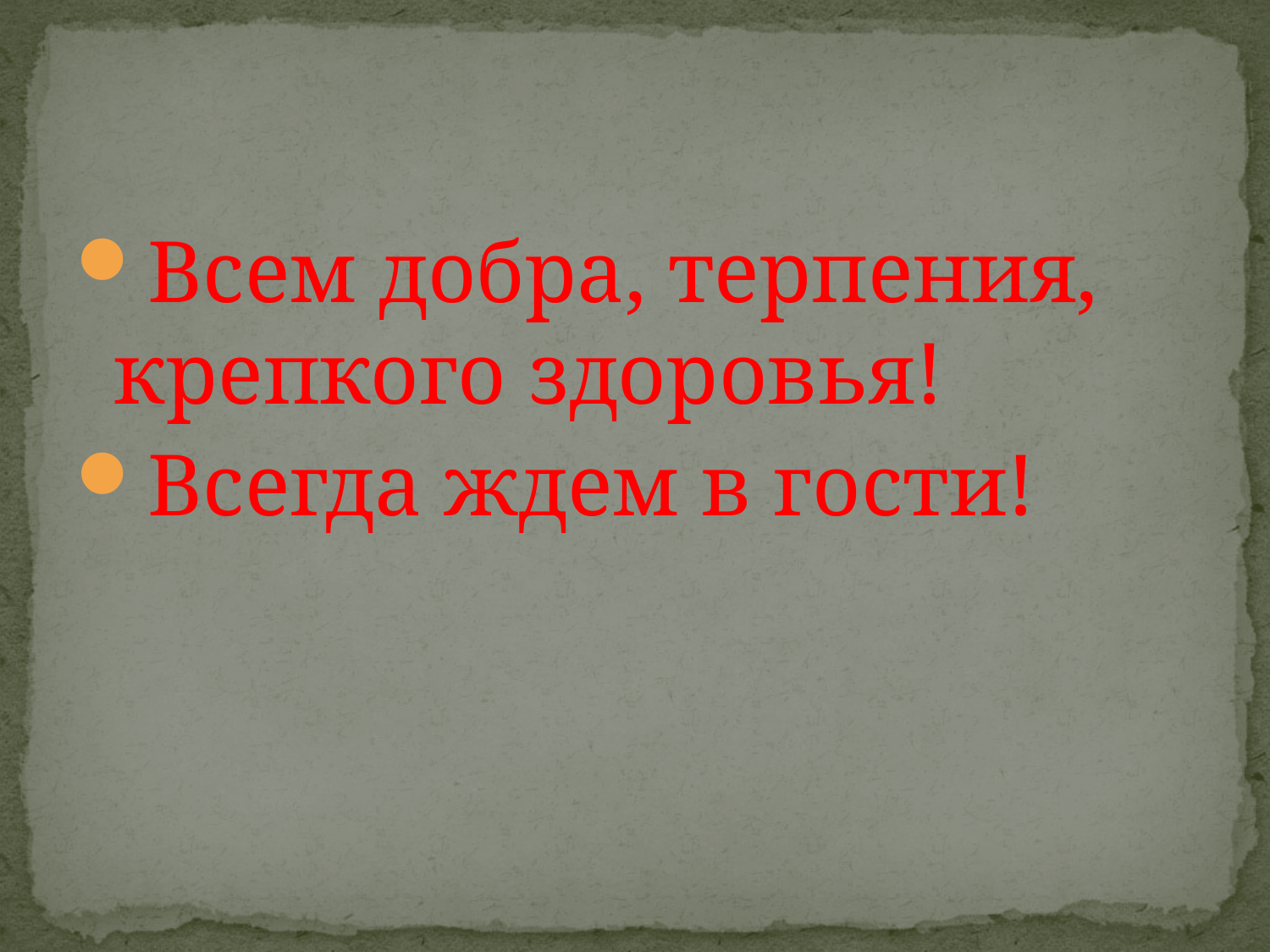

#
Всем добра, терпения, крепкого здоровья!
Всегда ждем в гости!